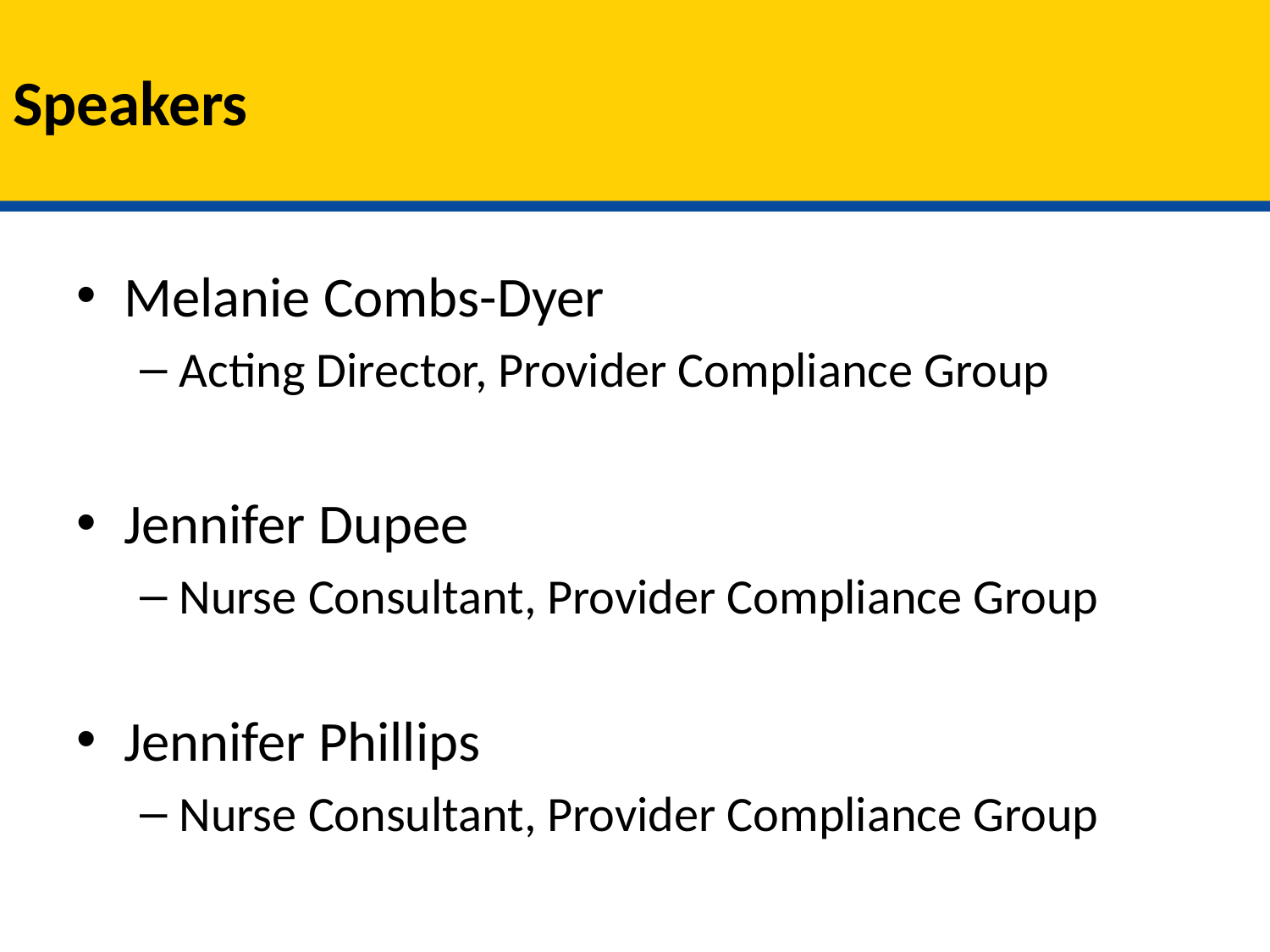

# Speakers
Melanie Combs-Dyer
Acting Director, Provider Compliance Group

Jennifer Dupee
Nurse Consultant, Provider Compliance Group

Jennifer Phillips
Nurse Consultant, Provider Compliance Group
3